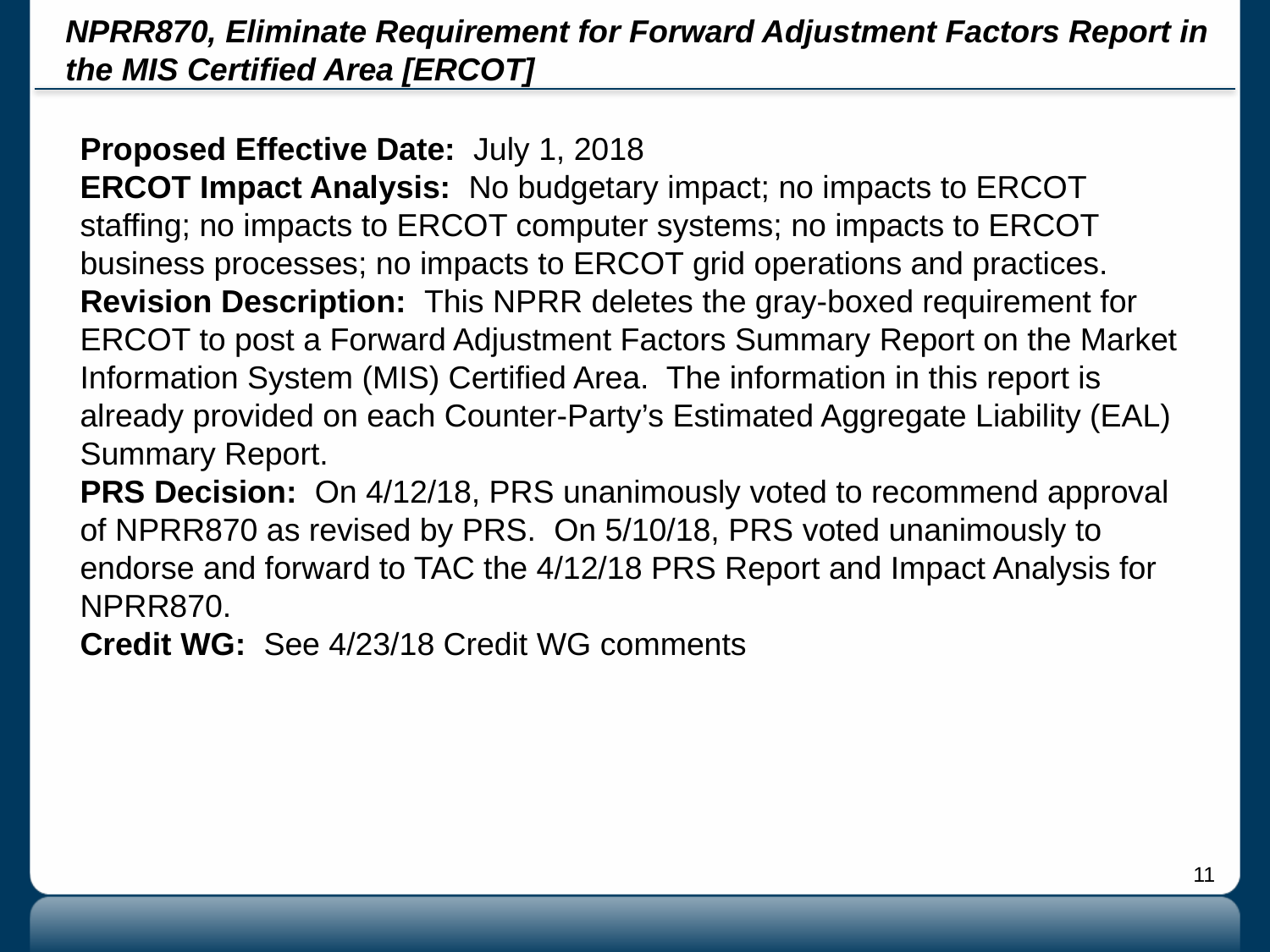

# NPRR870, Eliminate Requirement for Forward Adjustment Factors Report in the MIS Certified Area [ERCOT]
Proposed Effective Date:  July 1, 2018
ERCOT Impact Analysis:  No budgetary impact; no impacts to ERCOT staffing; no impacts to ERCOT computer systems; no impacts to ERCOT business processes; no impacts to ERCOT grid operations and practices.
Revision Description:  This NPRR deletes the gray-boxed requirement for ERCOT to post a Forward Adjustment Factors Summary Report on the Market Information System (MIS) Certified Area.  The information in this report is already provided on each Counter-Party’s Estimated Aggregate Liability (EAL) Summary Report.
PRS Decision:  On 4/12/18, PRS unanimously voted to recommend approval of NPRR870 as revised by PRS.  On 5/10/18, PRS voted unanimously to endorse and forward to TAC the 4/12/18 PRS Report and Impact Analysis for NPRR870.
Credit WG:  See 4/23/18 Credit WG comments